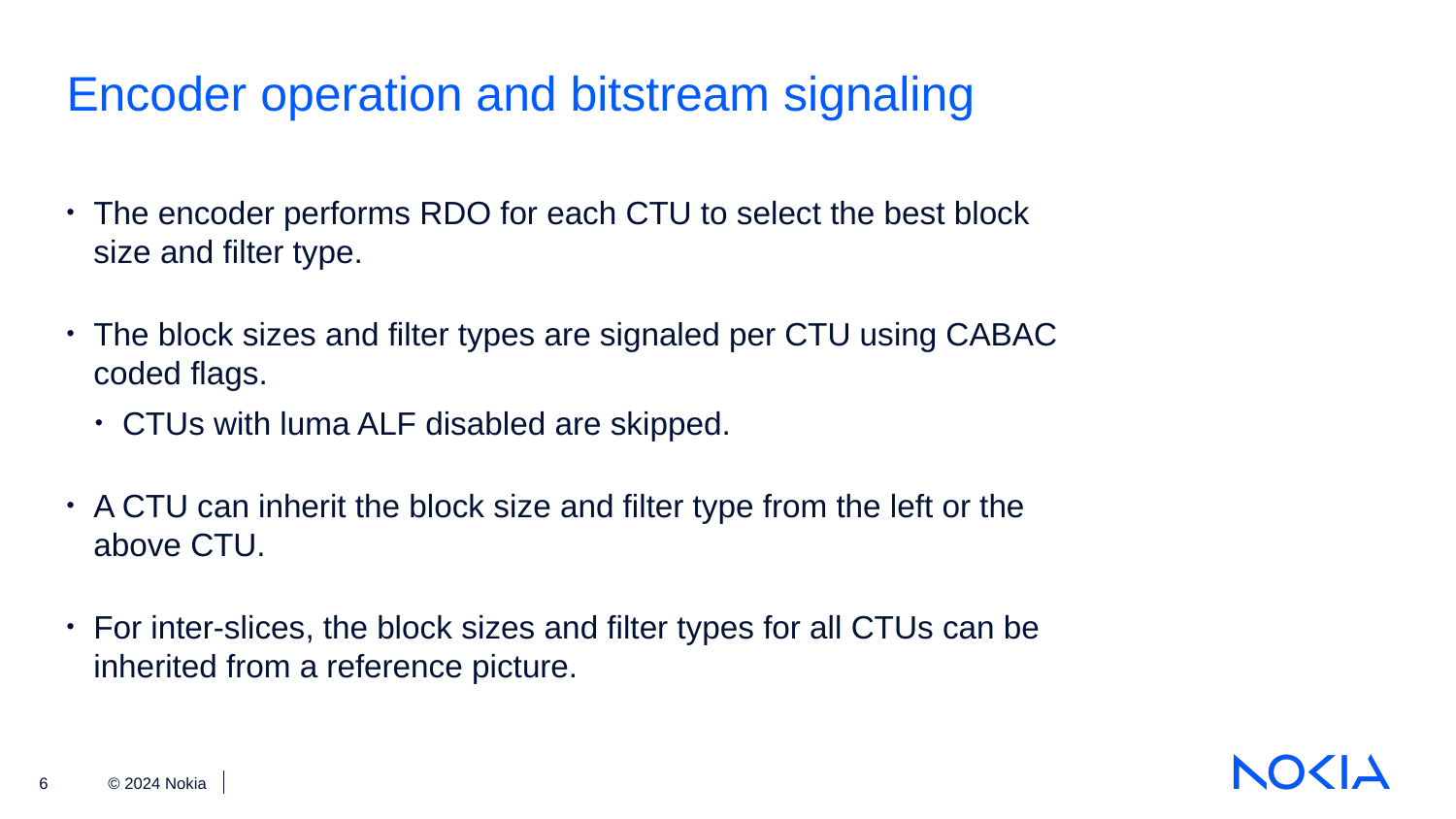

Encoder operation and bitstream signaling

The encoder performs RDO for each CTU to select the best block size and filter type.

The block sizes and filter types are signaled per CTU using CABAC coded flags.
CTUs with luma ALF disabled are skipped.

A CTU can inherit the block size and filter type from the left or the above CTU.

For inter-slices, the block sizes and filter types for all CTUs can be inherited from a reference picture.